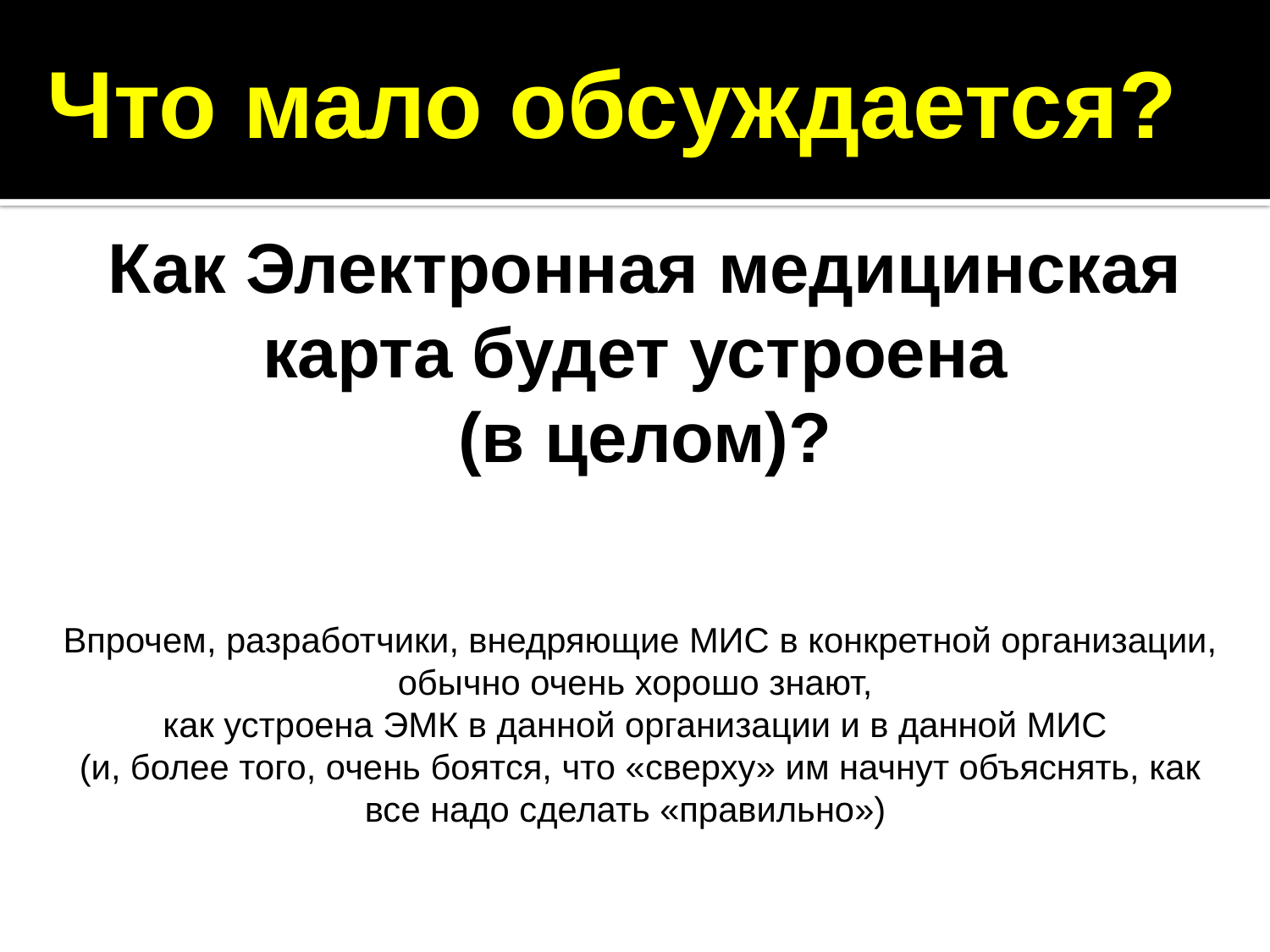

Что мало обсуждается?
Как Электронная медицинская карта будет устроена
(в целом)?
Впрочем, разработчики, внедряющие МИС в конкретной организации, обычно очень хорошо знают,
как устроена ЭМК в данной организации и в данной МИС
(и, более того, очень боятся, что «сверху» им начнут объяснять, как все надо сделать «правильно»)